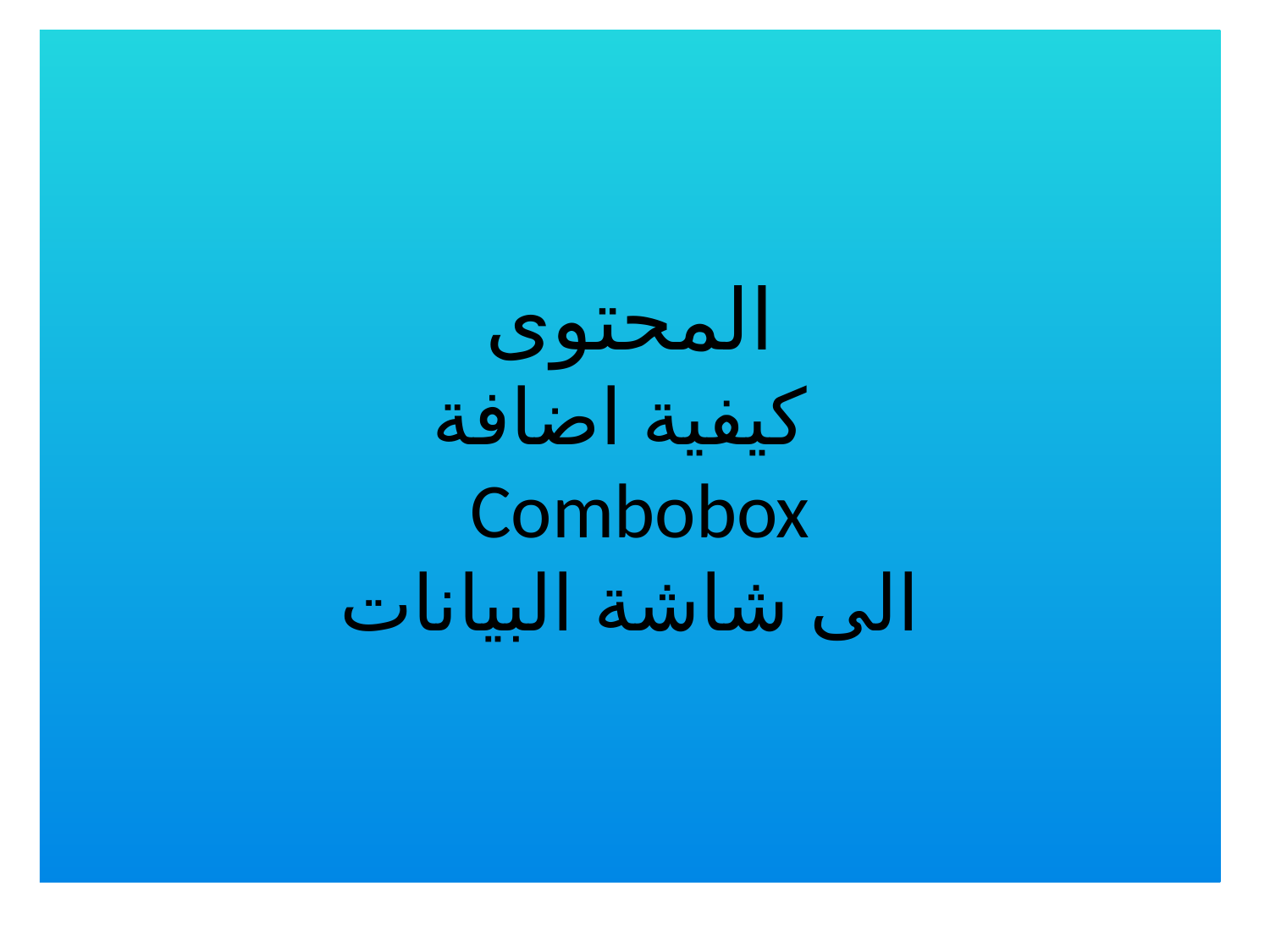

# المحتوى كيفية اضافة Combobox الى شاشة البيانات